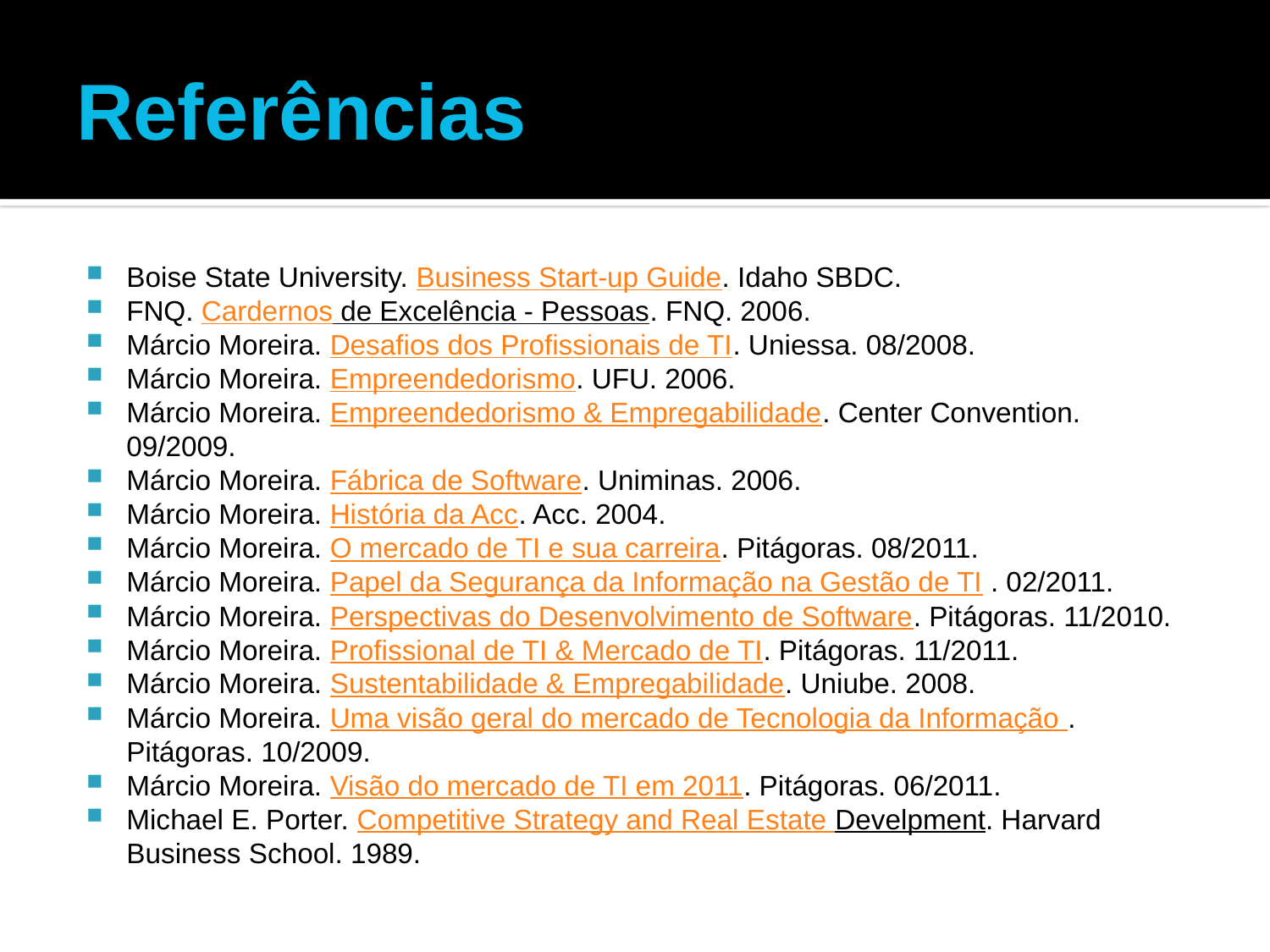

# Referências
Boise State University. Business Start-up Guide. Idaho SBDC.
FNQ. Cardernos de Excelência - Pessoas. FNQ. 2006.
Márcio Moreira. Desafios dos Profissionais de TI. Uniessa. 08/2008.
Márcio Moreira. Empreendedorismo. UFU. 2006.
Márcio Moreira. Empreendedorismo & Empregabilidade. Center Convention. 09/2009.
Márcio Moreira. Fábrica de Software. Uniminas. 2006.
Márcio Moreira. História da Acc. Acc. 2004.
Márcio Moreira. O mercado de TI e sua carreira. Pitágoras. 08/2011.
Márcio Moreira. Papel da Segurança da Informação na Gestão de TI . 02/2011.
Márcio Moreira. Perspectivas do Desenvolvimento de Software. Pitágoras. 11/2010.
Márcio Moreira. Profissional de TI & Mercado de TI. Pitágoras. 11/2011.
Márcio Moreira. Sustentabilidade & Empregabilidade. Uniube. 2008.
Márcio Moreira. Uma visão geral do mercado de Tecnologia da Informação . Pitágoras. 10/2009.
Márcio Moreira. Visão do mercado de TI em 2011. Pitágoras. 06/2011.
Michael E. Porter. Competitive Strategy and Real Estate Develpment. Harvard Business School. 1989.